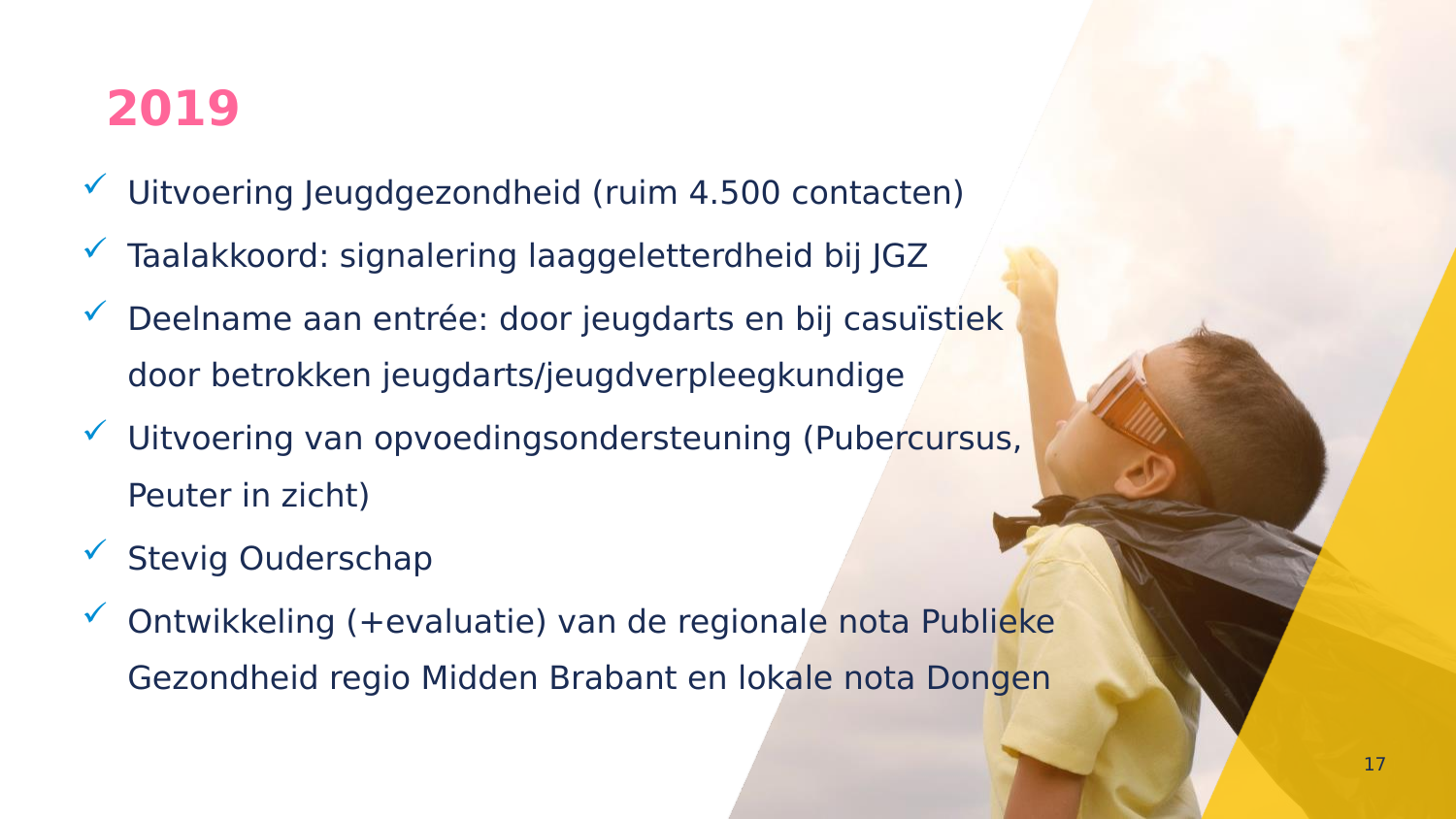

2019

Uitvoering Jeugdgezondheid (ruim 4.500 contacten)
Taalakkoord: signalering laaggeletterdheid bij JGZ
Deelname aan entrée: door jeugdarts en bij casuïstiek door betrokken jeugdarts/jeugdverpleegkundige
Uitvoering van opvoedingsondersteuning (Pubercursus, Peuter in zicht)
Stevig Ouderschap
Ontwikkeling (+evaluatie) van de regionale nota Publieke Gezondheid regio Midden Brabant en lokale nota Dongen